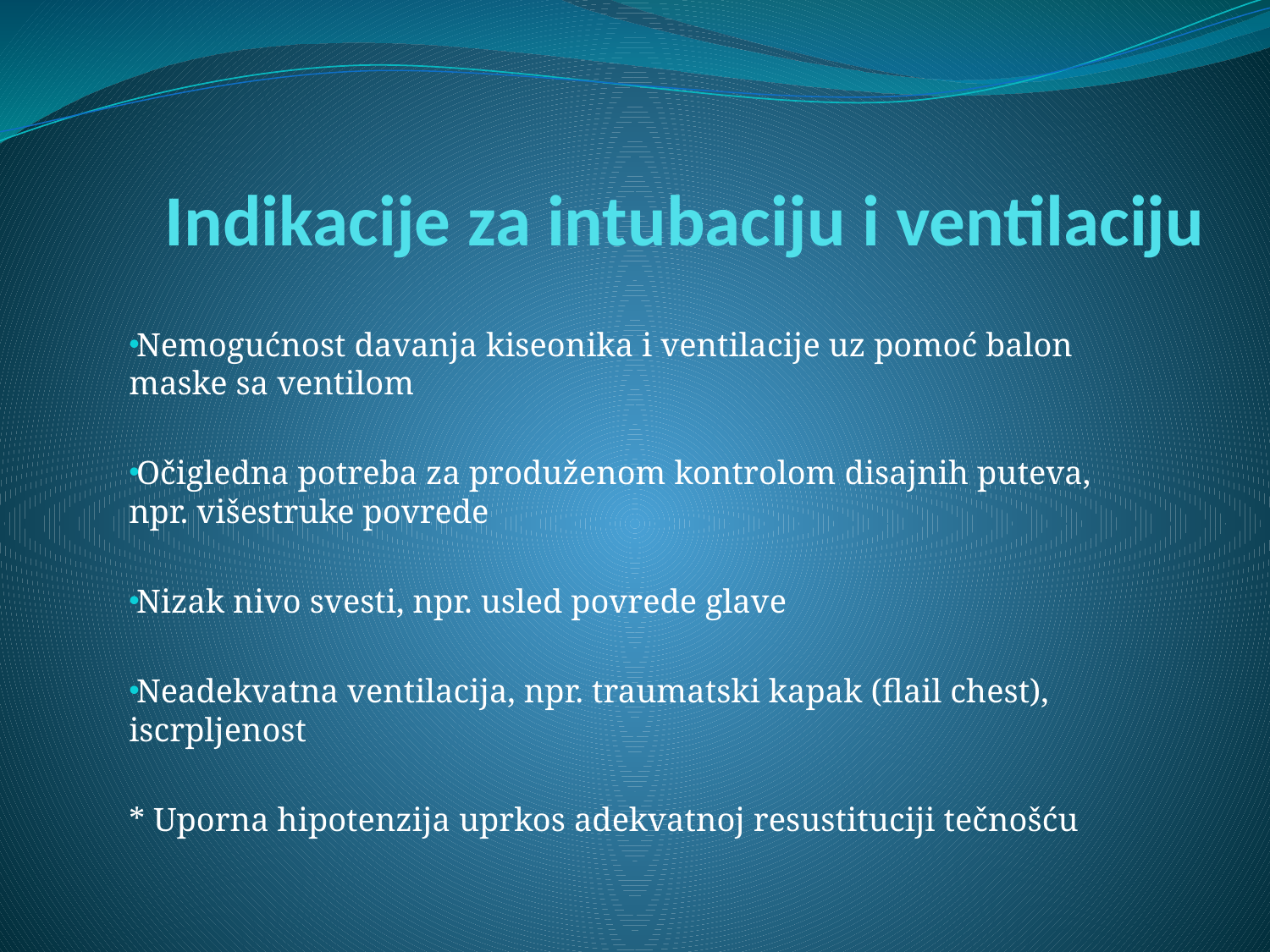

# Indikacije za intubaciju i ventilaciju

Nemogućnost davanja kiseonika i ventilacije uz pomoć balon maske sa ventilom

Očigledna potreba za produženom kontrolom disajnih puteva, npr. višestruke povrede

Nizak nivo svesti, npr. usled povrede glave

Neadekvatna ventilacija, npr. traumatski kapak (flail chest), iscrpljenost

* Uporna hipotenzija uprkos adekvatnoj resustituciji tečnošću